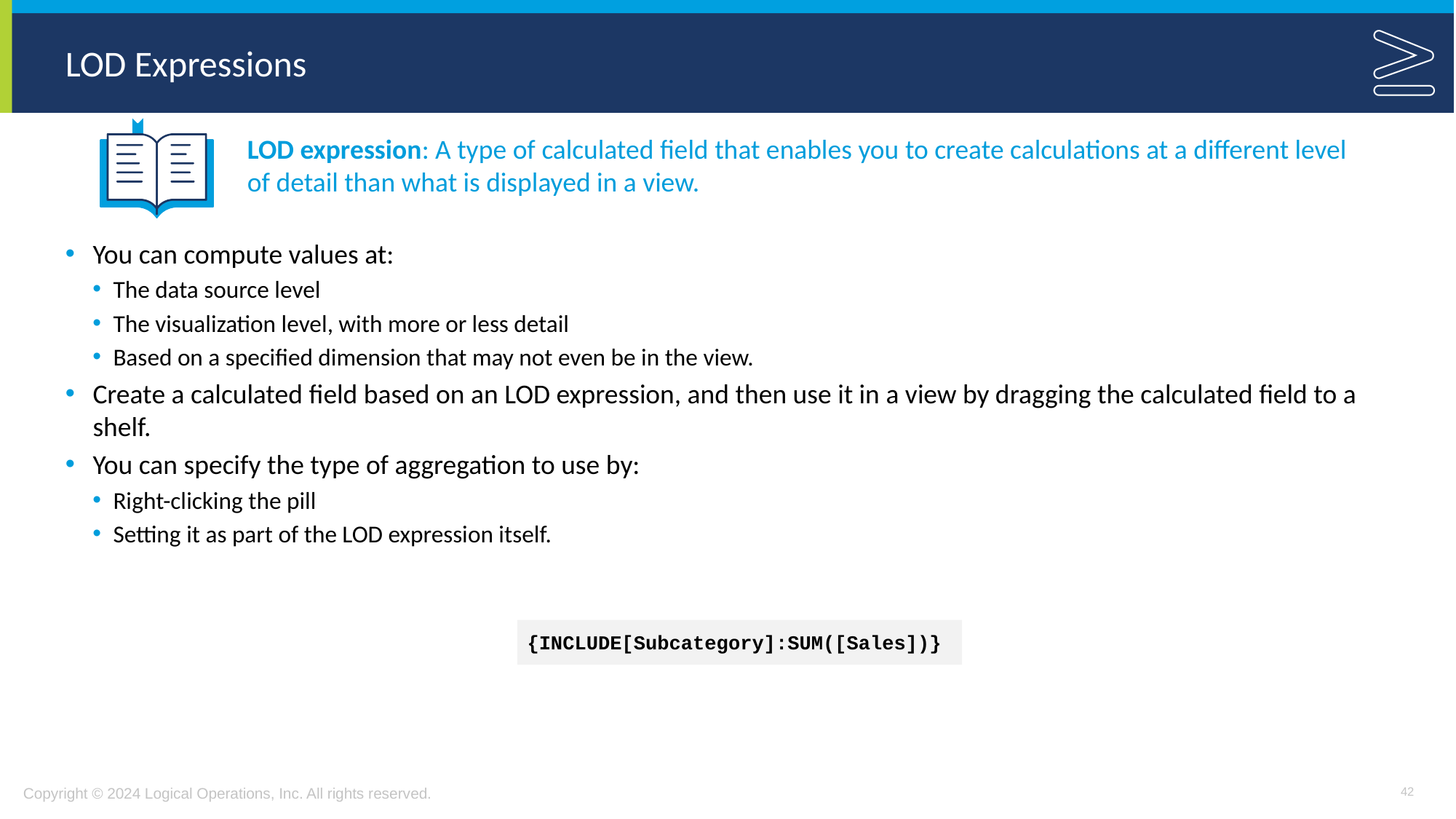

# LOD Expressions
LOD expression: A type of calculated field that enables you to create calculations at a different level of detail than what is displayed in a view.
You can compute values at:
The data source level
The visualization level, with more or less detail
Based on a specified dimension that may not even be in the view.
Create a calculated field based on an LOD expression, and then use it in a view by dragging the calculated field to a shelf.
You can specify the type of aggregation to use by:
Right-clicking the pill
Setting it as part of the LOD expression itself.

{INCLUDE[Subcategory]:SUM([Sales])}
42